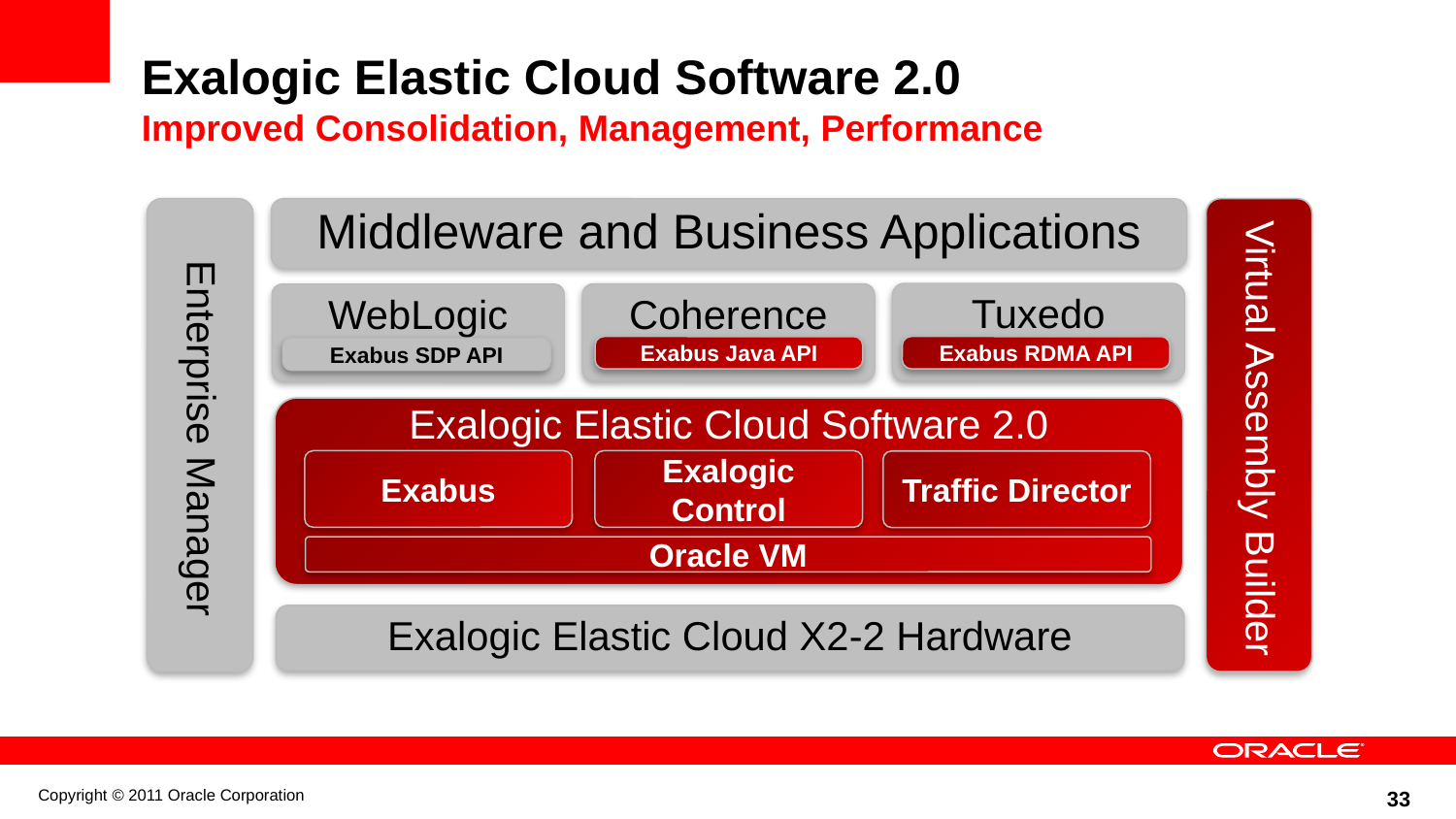

# Exalogic Elastic Cloud Software 2.0 Improved Consolidation, Management, Performance
Enterprise Manager
Middleware and Business Applications
Tuxedo
Coherence
WebLogic
Exabus SDP API
Exalogic Elastic Cloud X2-2 Hardware
Virtual Assembly Builder
Exabus Java API
Exabus RDMA API
Exalogic Elastic Cloud Software 2.0
Exabus
Exalogic Control
Traffic Director
Oracle VM
Copyright © 2011 Oracle Corporation